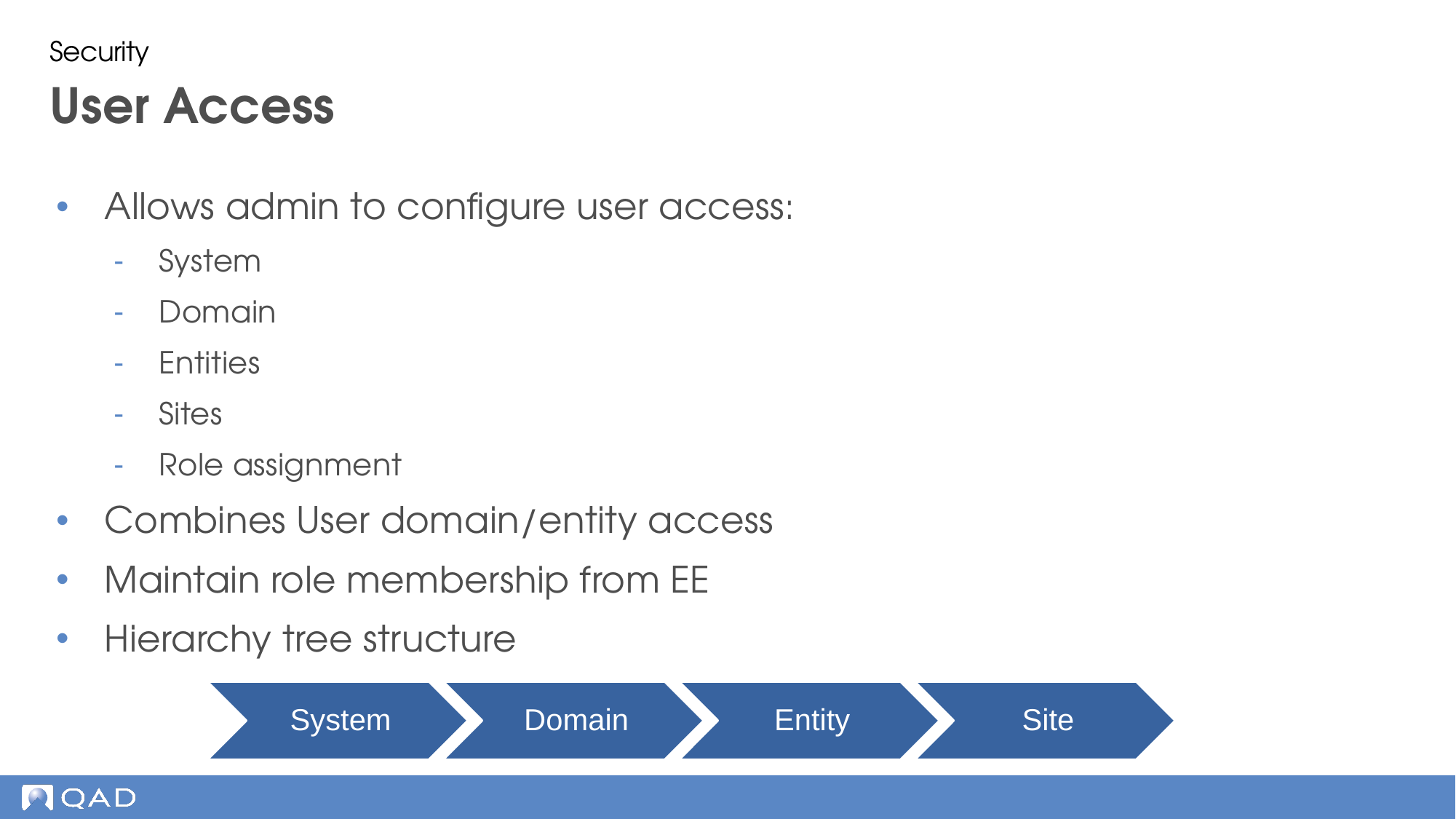

Security
# User Access
Allows admin to configure user access:
System
Domain
Entities
Sites
Role assignment
Combines User domain/entity access
Maintain role membership from EE
Hierarchy tree structure

System

Domain

Entity

Site